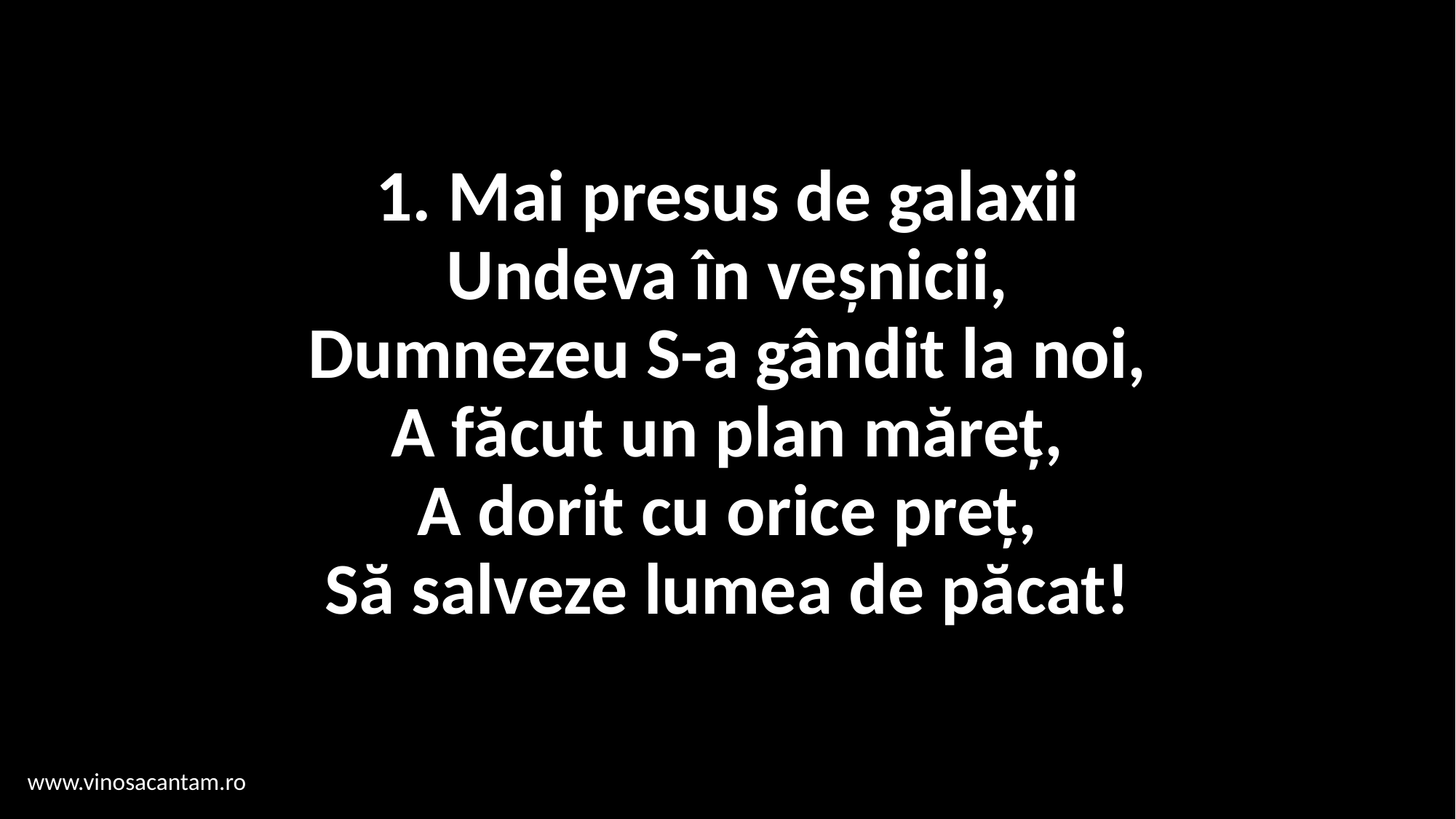

# 1. Mai presus de galaxii Undeva în veșnicii, Dumnezeu S-a gândit la noi, A făcut un plan măreț, A dorit cu orice preț, Să salveze lumea de păcat!
www.vinosacantam.ro